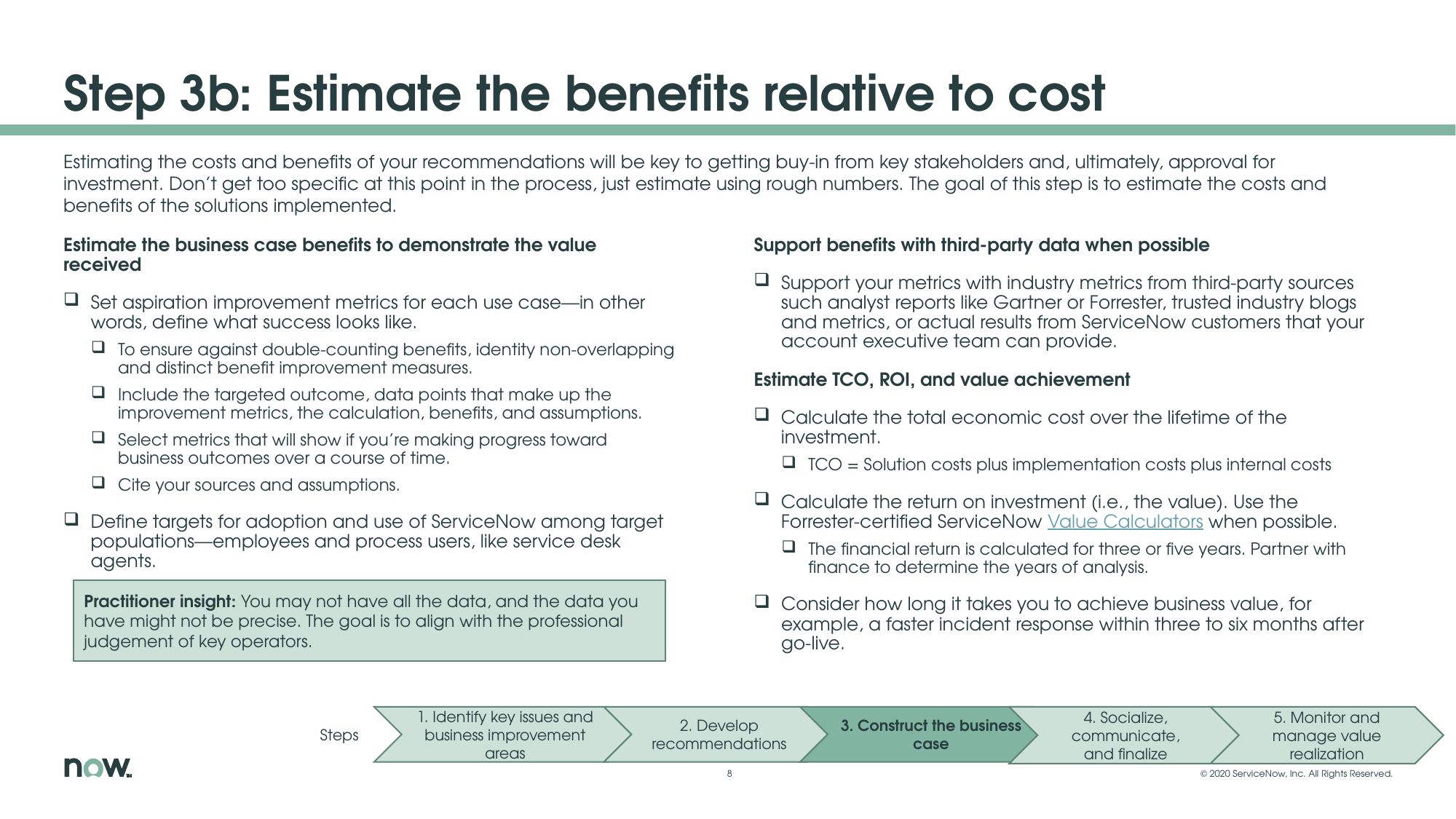

# Step 3b: Estimate the benefits relative to cost

Estimating the costs and benefits of your recommendations will be key to getting buy-in from key stakeholders and, ultimately, approval for investment. Don’t get too specific at this point in the process, just estimate using rough numbers. The goal of this step is to estimate the costs and benefits of the solutions implemented.
Support benefits with third-party data when possible
Support your metrics with industry metrics from third-party sources such analyst reports like Gartner or Forrester, trusted industry blogs and metrics, or actual results from ServiceNow customers that your account executive team can provide.
Estimate the business case benefits to demonstrate the value received
Set aspiration improvement metrics for each use case—in other words, define what success looks like.
To ensure against double-counting benefits, identity non-overlapping and distinct benefit improvement measures.
Include the targeted outcome, data points that make up the improvement metrics, the calculation, benefits, and assumptions.
Select metrics that will show if you’re making progress toward business outcomes over a course of time.
Cite your sources and assumptions.
Define targets for adoption and use of ServiceNow among target populations—employees and process users, like service desk agents.

Estimate TCO, ROI, and value achievement
Calculate the total economic cost over the lifetime of the investment.
TCO = Solution costs plus implementation costs plus internal costs
Calculate the return on investment (i.e., the value). Use the Forrester-certified ServiceNow Value Calculators when possible.
The financial return is calculated for three or five years. Partner with finance to determine the years of analysis.
Consider how long it takes you to achieve business value, for example, a faster incident response within three to six months after go-live.

Practitioner insight: You may not have all the data, and the data you have might not be precise. The goal is to align with the professional judgement of key operators.
Steps
1. Identify key issues and business improvement areas
2. Develop recommendations
3. Construct the business case
4. Socialize, communicate, and finalize
5. Monitor and manage value realization